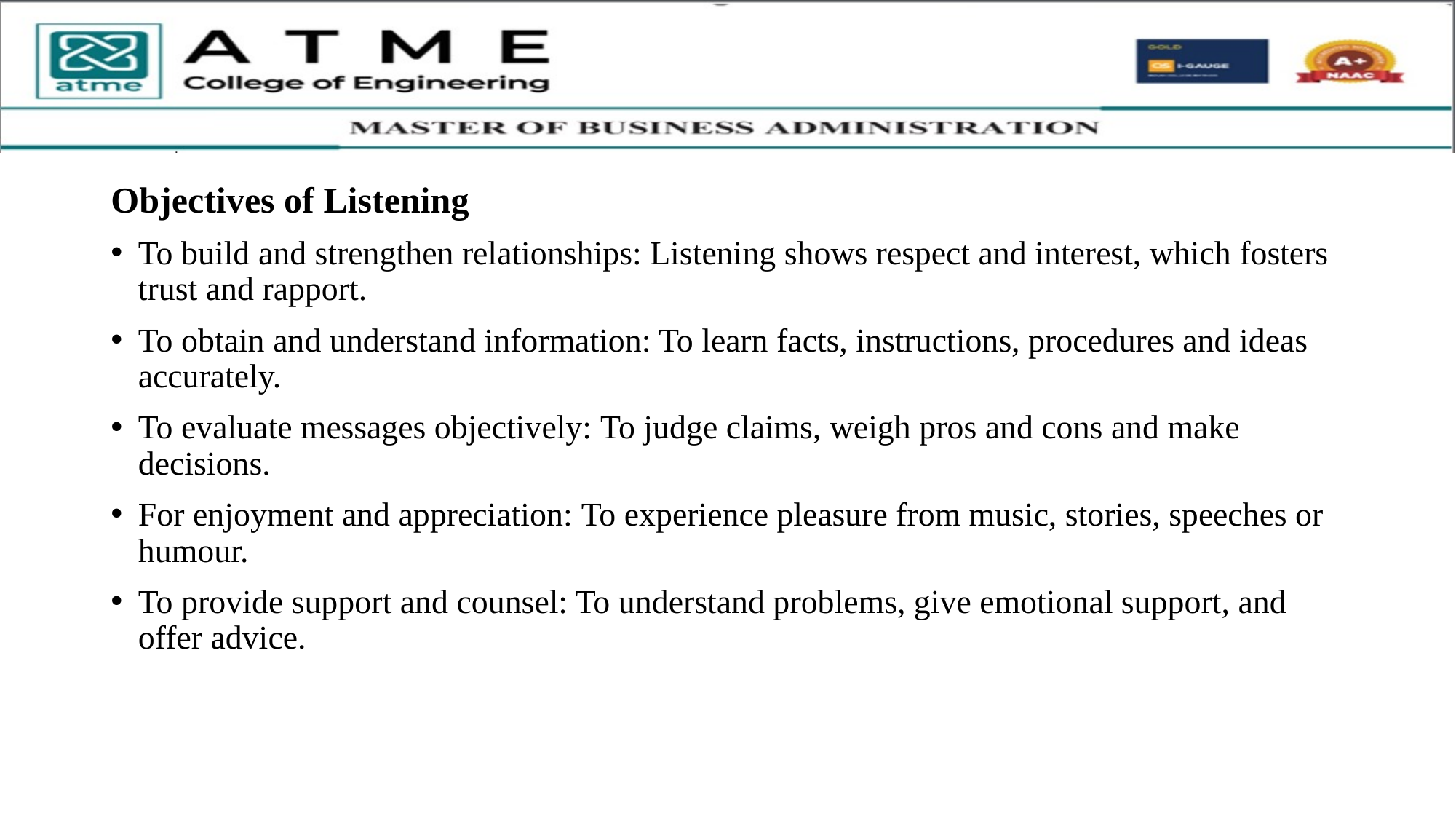

Objectives of Listening
To build and strengthen relationships: Listening shows respect and interest, which fosters trust and rapport.
To obtain and understand information: To learn facts, instructions, procedures and ideas accurately.
To evaluate messages objectively: To judge claims, weigh pros and cons and make decisions.
For enjoyment and appreciation: To experience pleasure from music, stories, speeches or humour.
To provide support and counsel: To understand problems, give emotional support, and offer advice.